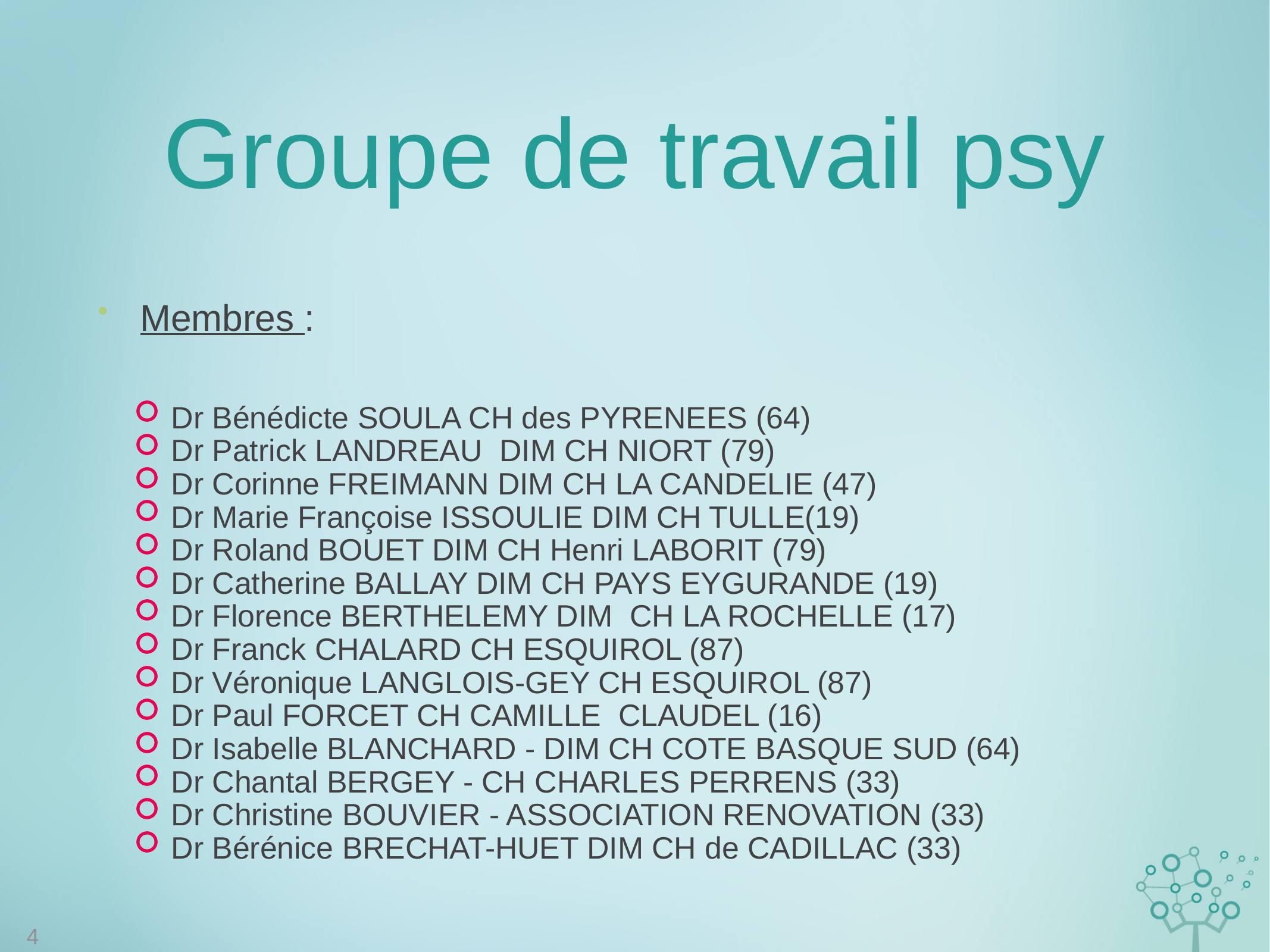

# Groupe de travail psy

Membres :

Dr Bénédicte SOULA CH des PYRENEES (64)
Dr Patrick LANDREAU  DIM CH NIORT (79)
Dr Corinne FREIMANN DIM CH LA CANDELIE (47)
Dr Marie Françoise ISSOULIE DIM CH TULLE(19)
Dr Roland BOUET DIM CH Henri LABORIT (79)
Dr Catherine BALLAY DIM CH PAYS EYGURANDE (19)
Dr Florence BERTHELEMY DIM  CH LA ROCHELLE (17)
Dr Franck CHALARD CH ESQUIROL (87)
Dr Véronique LANGLOIS-GEY CH ESQUIROL (87)
Dr Paul FORCET CH CAMILLE  CLAUDEL (16)
Dr Isabelle BLANCHARD - DIM CH COTE BASQUE SUD (64)
Dr Chantal BERGEY - CH CHARLES PERRENS (33)
Dr Christine BOUVIER - ASSOCIATION RENOVATION (33)
Dr Bérénice BRECHAT-HUET DIM CH de CADILLAC (33)

4